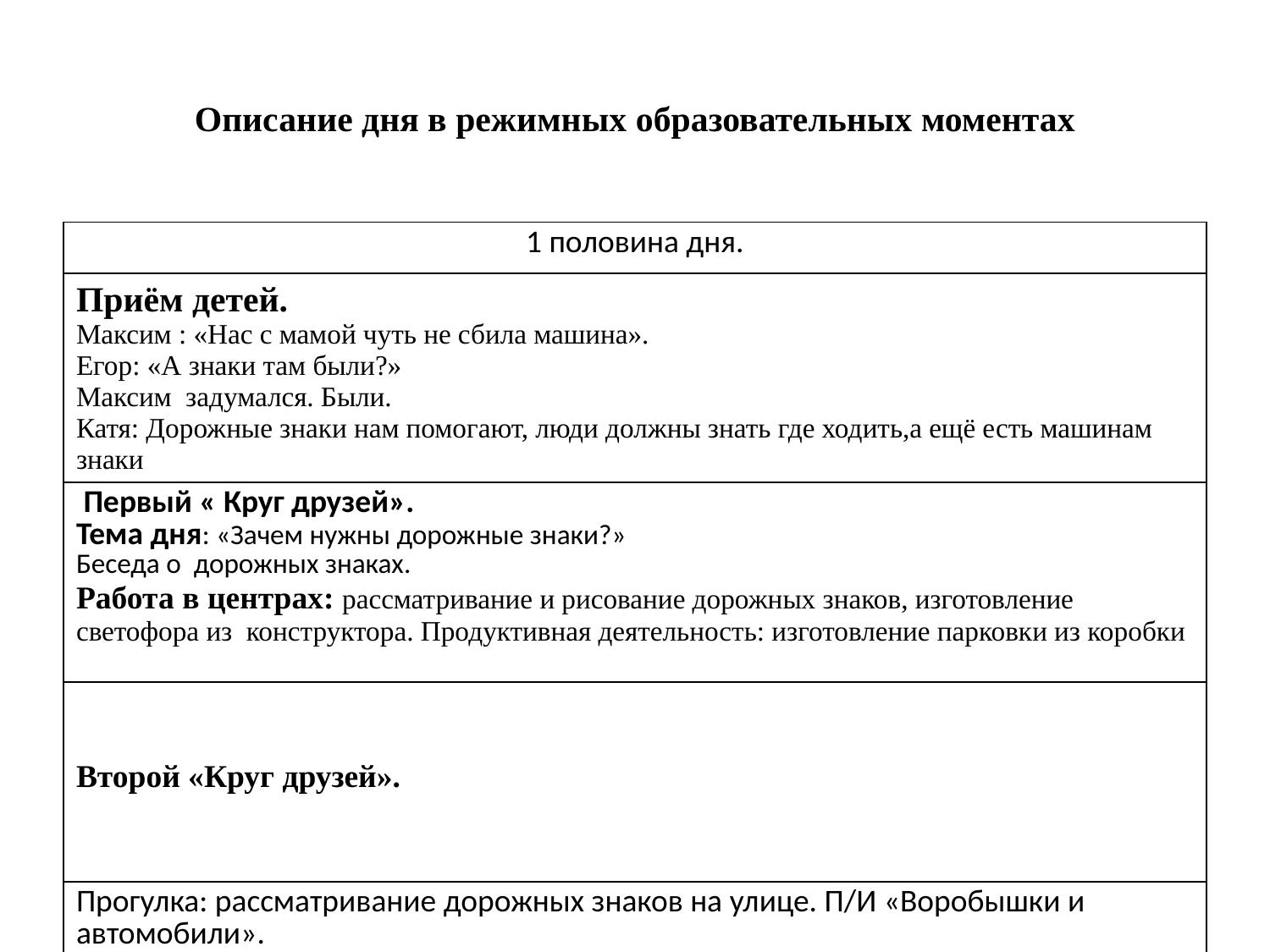

# Описание дня в режимных образовательных моментах
| 1 половина дня. |
| --- |
| Приём детей. Максим : «Нас с мамой чуть не сбила машина». Егор: «А знаки там были?» Максим задумался. Были. Катя: Дорожные знаки нам помогают, люди должны знать где ходить,а ещё есть машинам знаки |
| Первый « Круг друзей». Тема дня: «Зачем нужны дорожные знаки?» Беседа о дорожных знаках. Работа в центрах: рассматривание и рисование дорожных знаков, изготовление светофора из конструктора. Продуктивная деятельность: изготовление парковки из коробки |
| Второй «Круг друзей». |
| Прогулка: рассматривание дорожных знаков на улице. П/И «Воробышки и автомобили». |